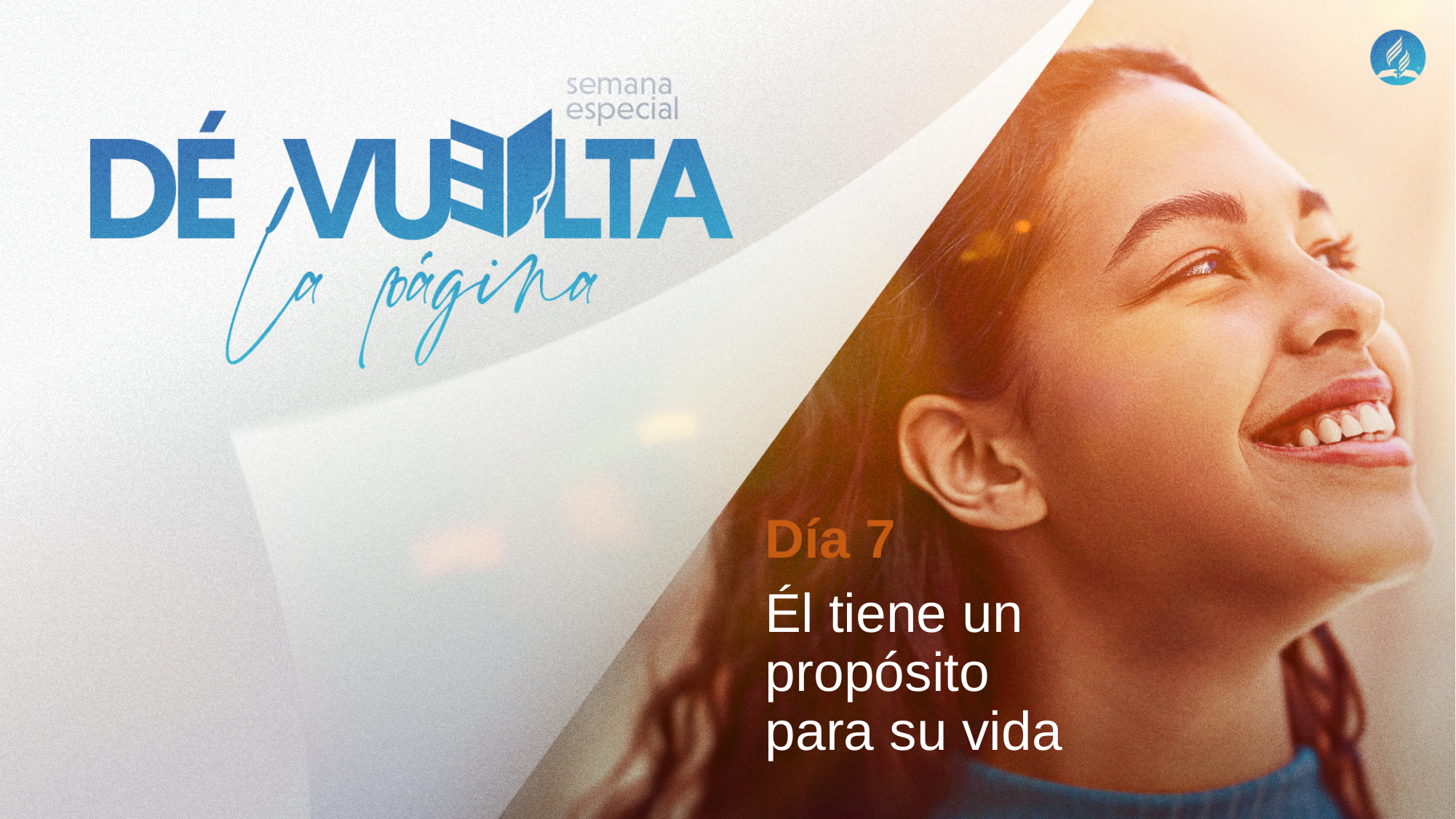

Día 7
Él tiene un propósito para su vida